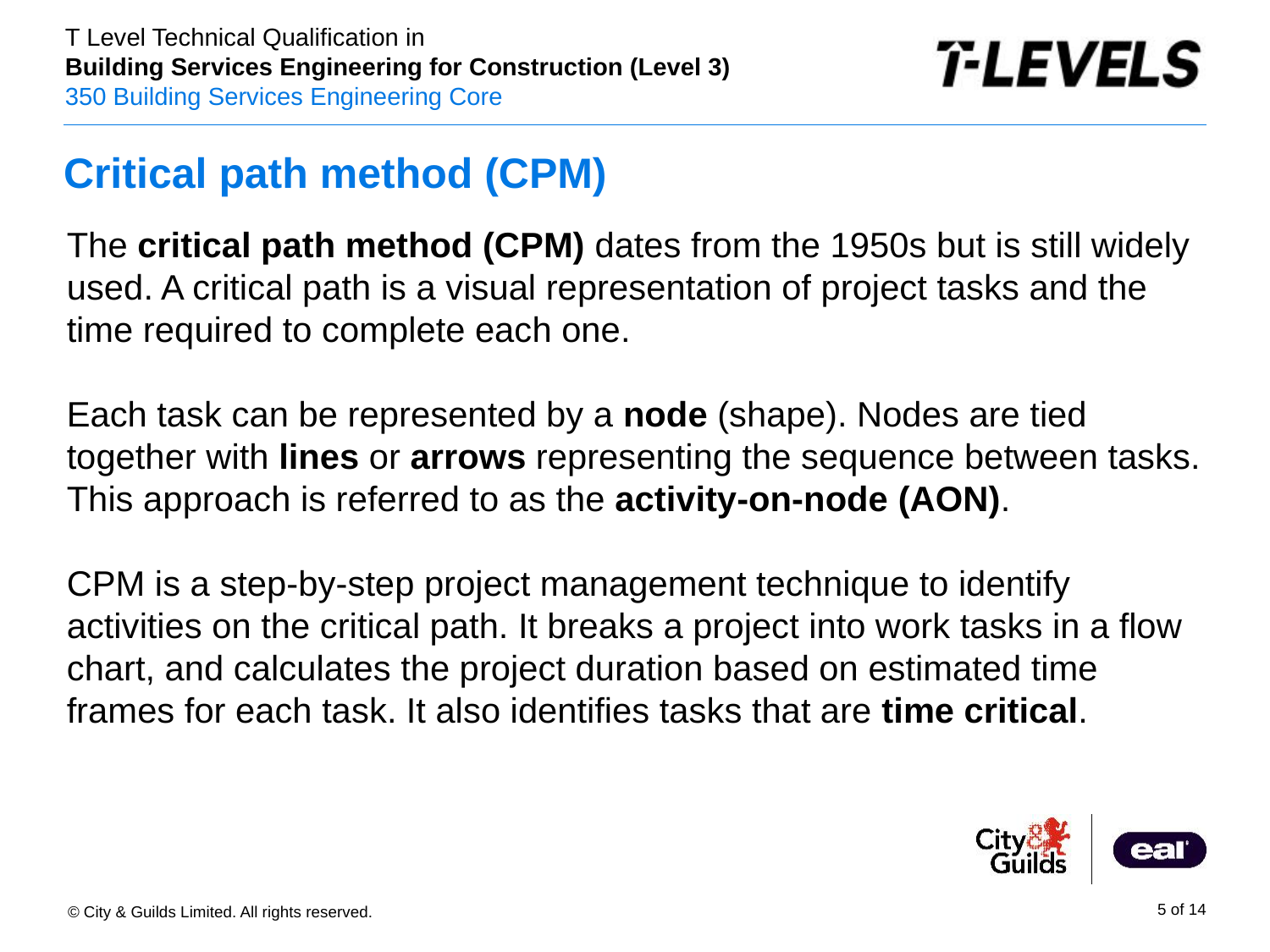

# Critical path method (CPM)
The critical path method (CPM) dates from the 1950s but is still widely used. A critical path is a visual representation of project tasks and the time required to complete each one.

Each task can be represented by a node (shape). Nodes are tied together with lines or arrows representing the sequence between tasks. This approach is referred to as the activity-on-node (AON).

CPM is a step-by-step project management technique to identify activities on the critical path. It breaks a project into work tasks in a flow chart, and calculates the project duration based on estimated time frames for each task. It also identifies tasks that are time critical.